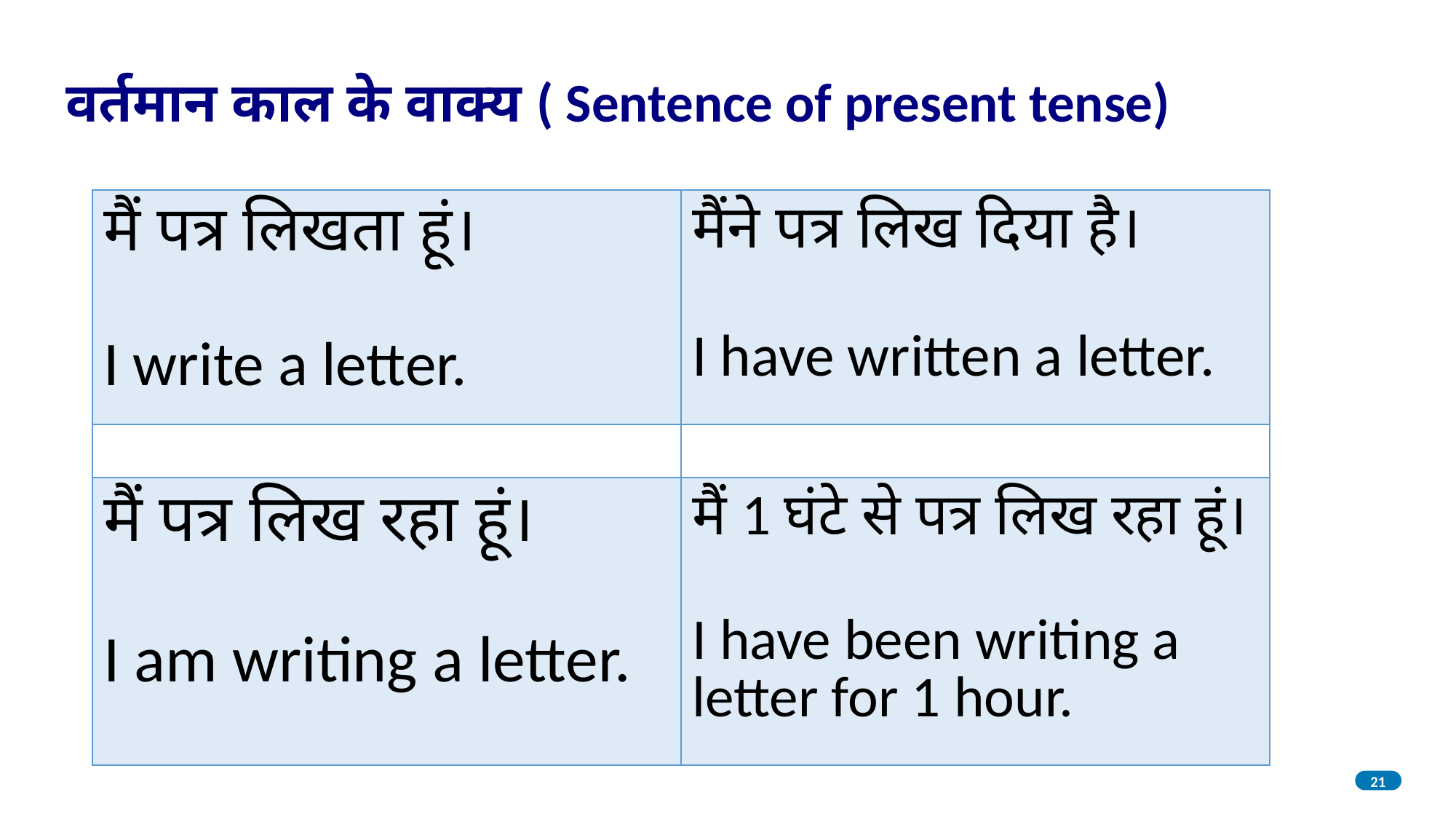

वर्तमान काल के वाक्य ( Sentence of present tense)
| मैं पत्र लिखता हूं। I write a letter. | मैंने पत्र लिख दिया है। I have written a letter. |
| --- | --- |
|  |  |
| मैं पत्र लिख रहा हूं। I am writing a letter. | मैं 1 घंटे से पत्र लिख रहा हूं। I have been writing a letter for 1 hour. |
21